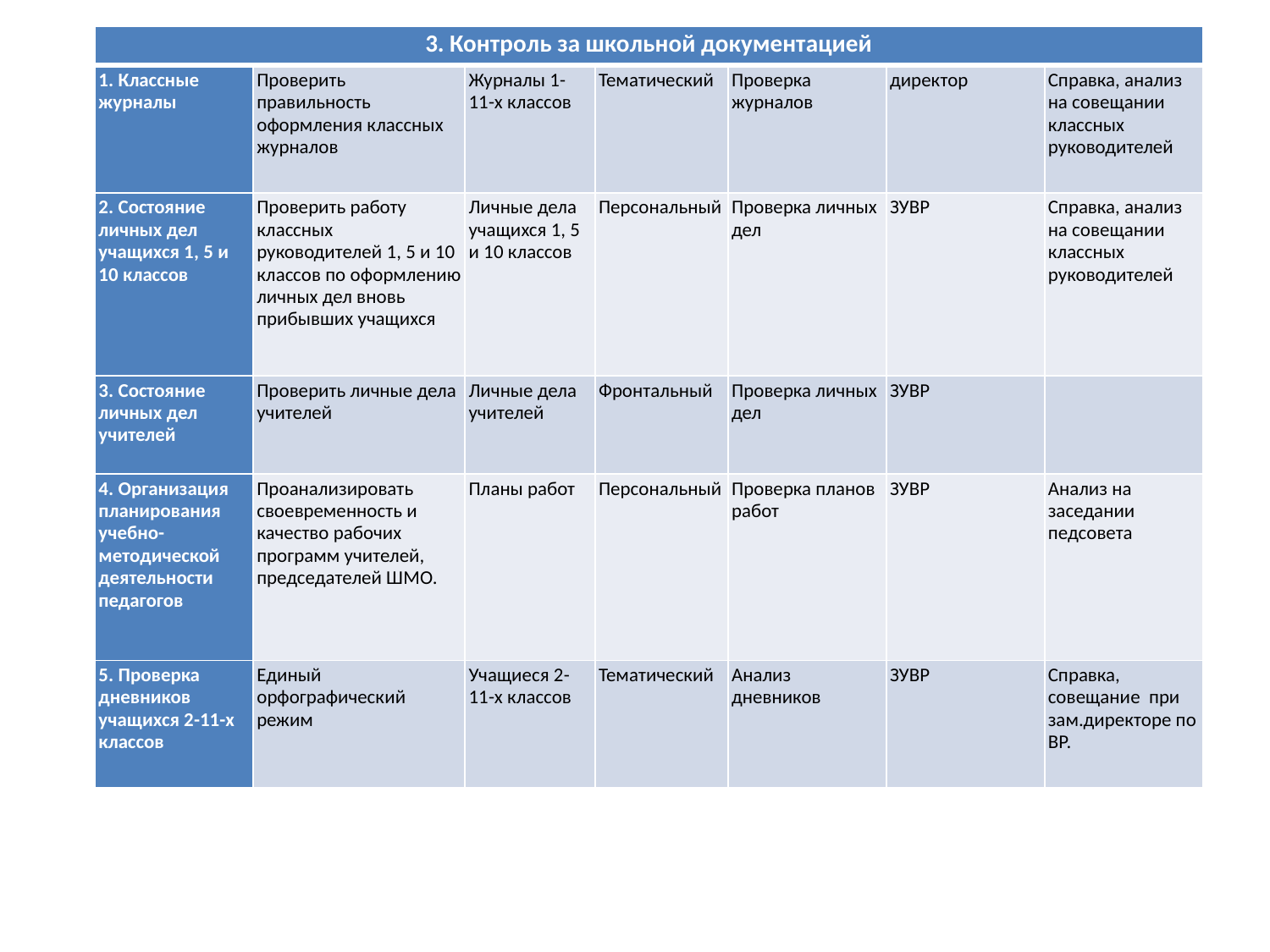

| 3. Контроль за школьной документацией |  |  |  |  |  |  |
| --- | --- | --- | --- | --- | --- | --- |
| 1. Классные журналы | Проверить правильность оформления классных журналов | Журналы 1-11-х классов | Тематический | Проверка журналов | директор | Справка, анализ на совещании классных руководителей |
| 2. Состояние личных дел учащихся 1, 5 и 10 классов | Проверить работу классных руководителей 1, 5 и 10 классов по оформлению личных дел вновь прибывших учащихся | Личные дела учащихся 1, 5 и 10 классов | Персональный | Проверка личных дел | ЗУВР | Справка, анализ на совещании классных руководителей |
| 3. Состояние личных дел учителей | Проверить личные дела учителей | Личные дела учителей | Фронтальный | Проверка личных дел | ЗУВР |  |
| 4. Организация планирования учебно-методической деятельности педагогов | Проанализировать своевременность и качество рабочих программ учителей, председателей ШМО. | Планы работ | Персональный | Проверка планов работ | ЗУВР | Анализ на заседании педсовета |
| 5. Проверка дневников учащихся 2-11-х классов | Единый орфографический режим | Учащиеся 2-11-х классов | Тематический | Анализ дневников | ЗУВР | Справка, совещание при зам.директоре по ВР. |